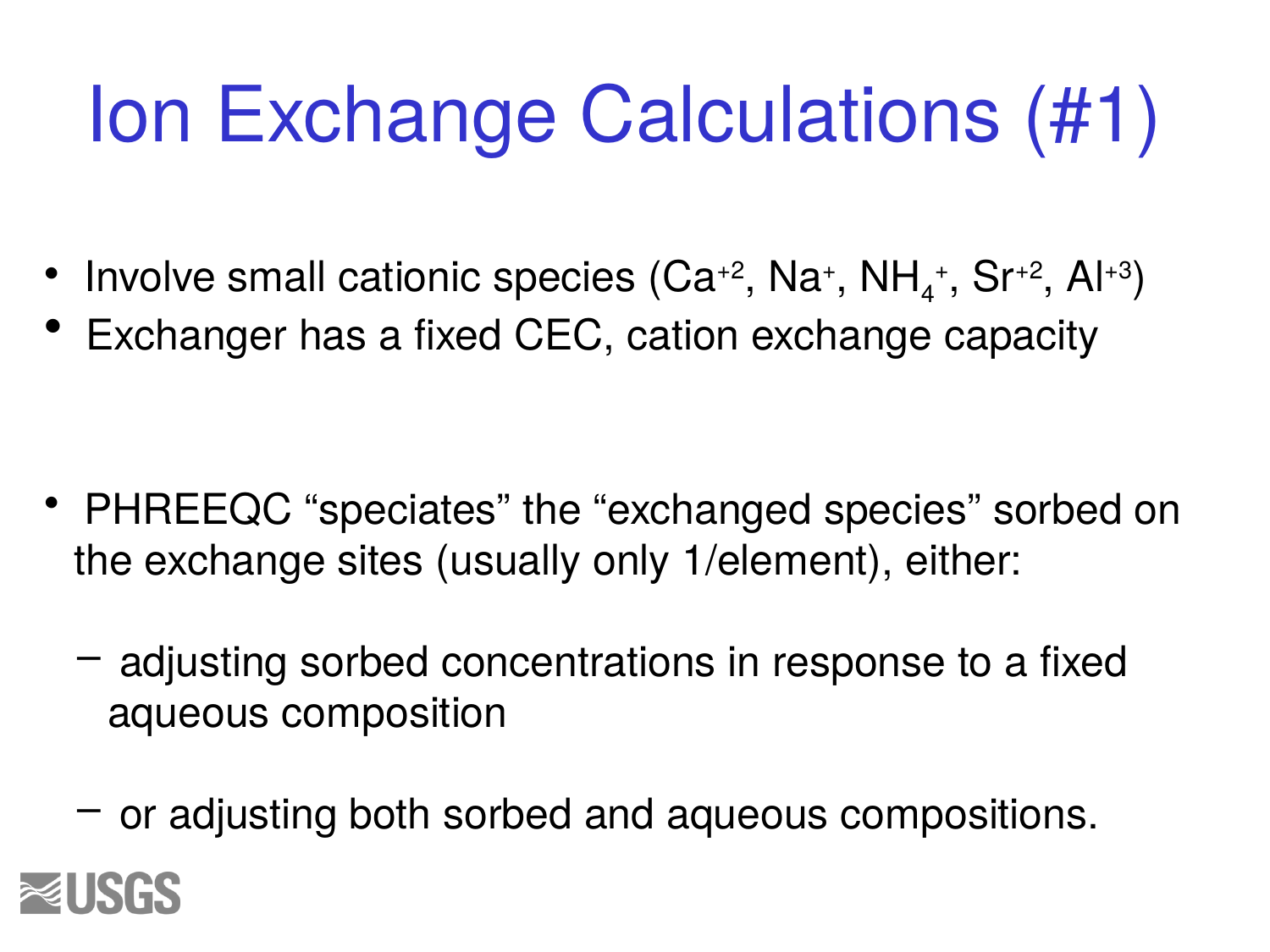

# Ion Exchange Calculations (#1)
 Involve small cationic species (Ca+2, Na+, NH4+, Sr+2, Al+3)
 Exchanger has a fixed CEC, cation exchange capacity

 PHREEQC “speciates” the “exchanged species” sorbed on the exchange sites (usually only 1/element), either:

 adjusting sorbed concentrations in response to a fixed aqueous composition

 or adjusting both sorbed and aqueous compositions.